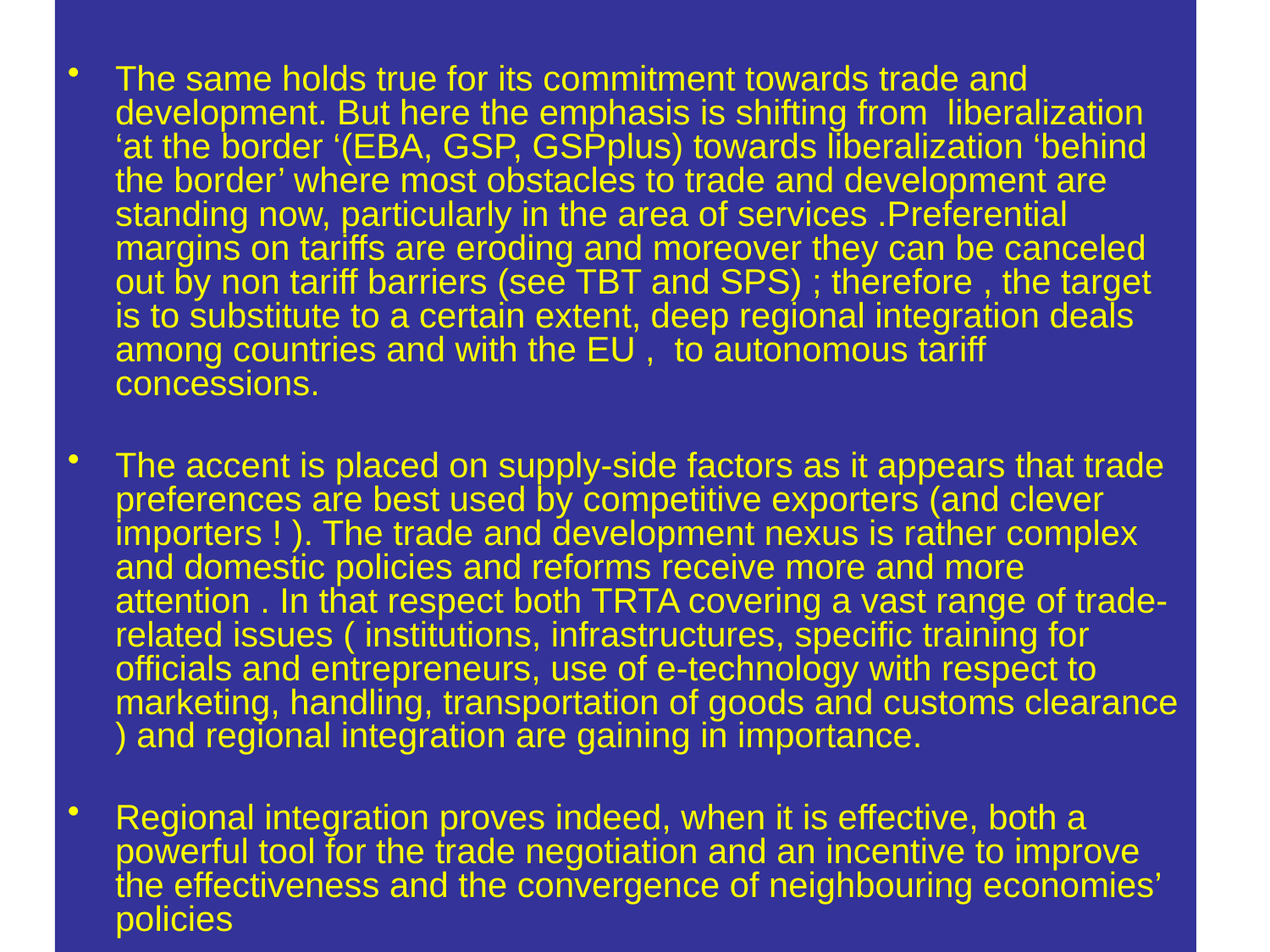

The same holds true for its commitment towards trade and development. But here the emphasis is shifting from  liberalization ‘at the border ‘(EBA, GSP, GSPplus) towards liberalization ‘behind the border’ where most obstacles to trade and development are standing now, particularly in the area of services .Preferential margins on tariffs are eroding and moreover they can be canceled out by non tariff barriers (see TBT and SPS) ; therefore , the target is to substitute to a certain extent, deep regional integration deals among countries and with the EU ,  to autonomous tariff concessions.

The accent is placed on supply-side factors as it appears that trade preferences are best used by competitive exporters (and clever importers ! ). The trade and development nexus is rather complex and domestic policies and reforms receive more and more attention . In that respect both TRTA covering a vast range of trade-related issues ( institutions, infrastructures, specific training for officials and entrepreneurs, use of e-technology with respect to marketing, handling, transportation of goods and customs clearance ) and regional integration are gaining in importance.

Regional integration proves indeed, when it is effective, both a powerful tool for the trade negotiation and an incentive to improve the effectiveness and the convergence of neighbouring economies’ policies

#
10